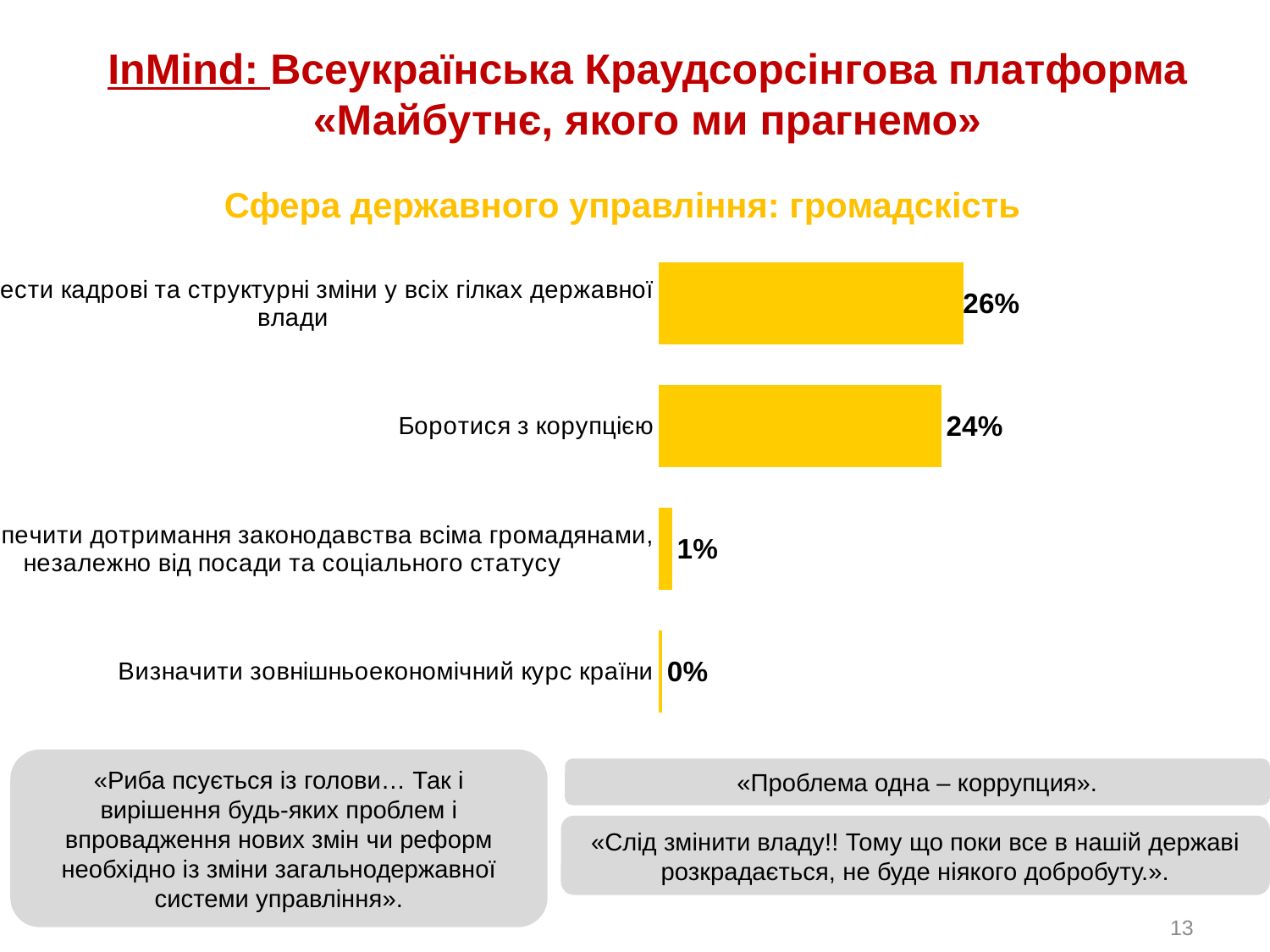

InMind: Всеукраїнська Краудсорсінгова платформа
«Майбутнє, якого ми прагнемо»
Сфера державного управління: громадскість

### Chart

| Category | Столбец1 |
|---|---|
| Провести кадрові та структурні зміни у всіх гілках державної влади  | 0.25611217641418976 |
| Боротися з корупцією | 0.23753595397890698 |
| Забезпечити дотримання законодавства всіма громадянами, незалежно від посади та соціального статусу | 0.011265580057526375 |
| Визначити зовнішньоекономічний курс країни | 0.0028763183125599242 |
«Риба псується із голови… Так і вирішення будь-яких проблем і впровадження нових змін чи реформ необхідно із зміни загальнодержавної системи управління».
«Проблема одна – коррупция».
«Слід змінити владу!! Тому що поки все в нашій державі розкрадається, не буде ніякого добробуту.».
13